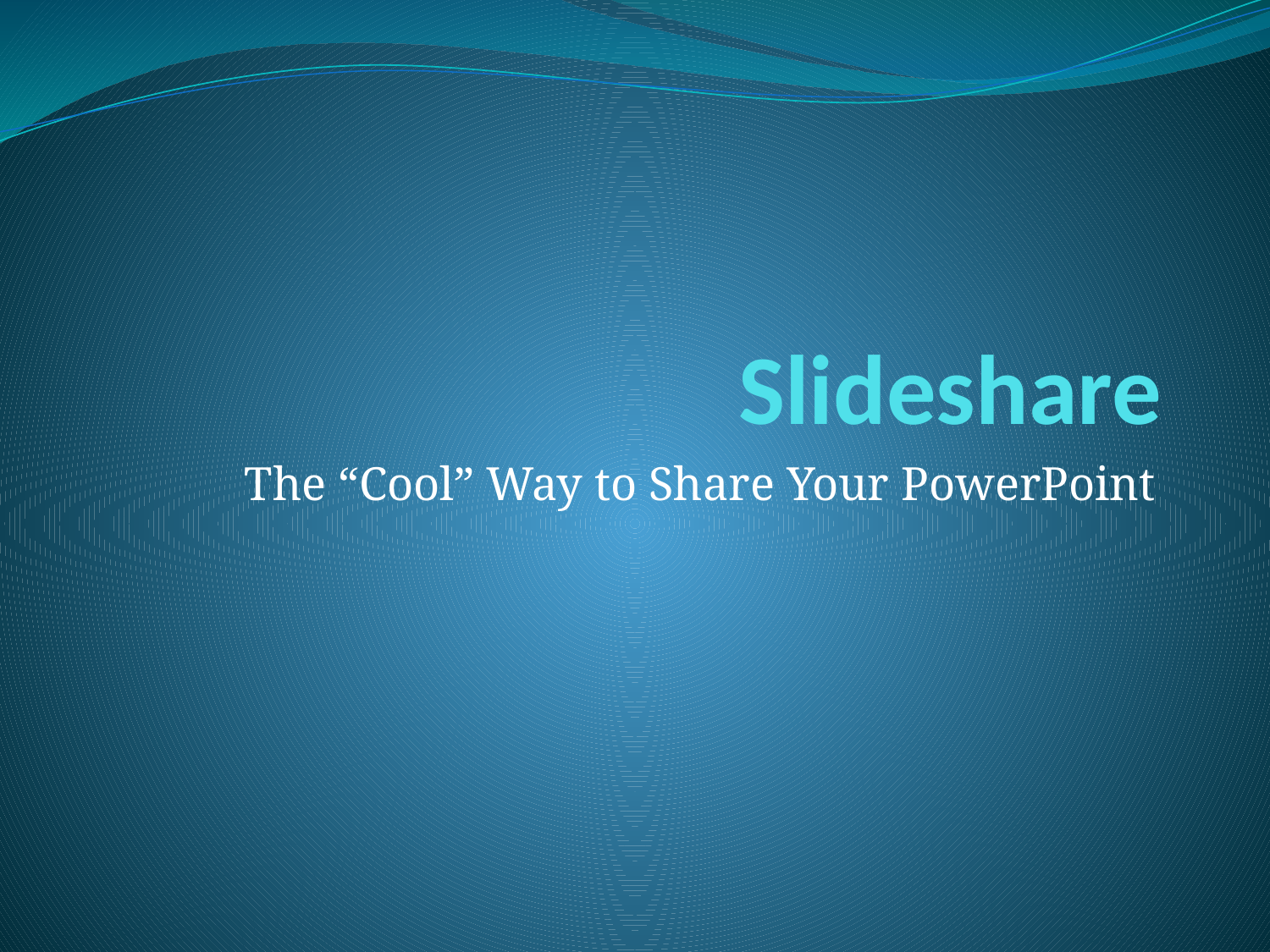

# Slideshare
The “Cool” Way to Share Your PowerPoint